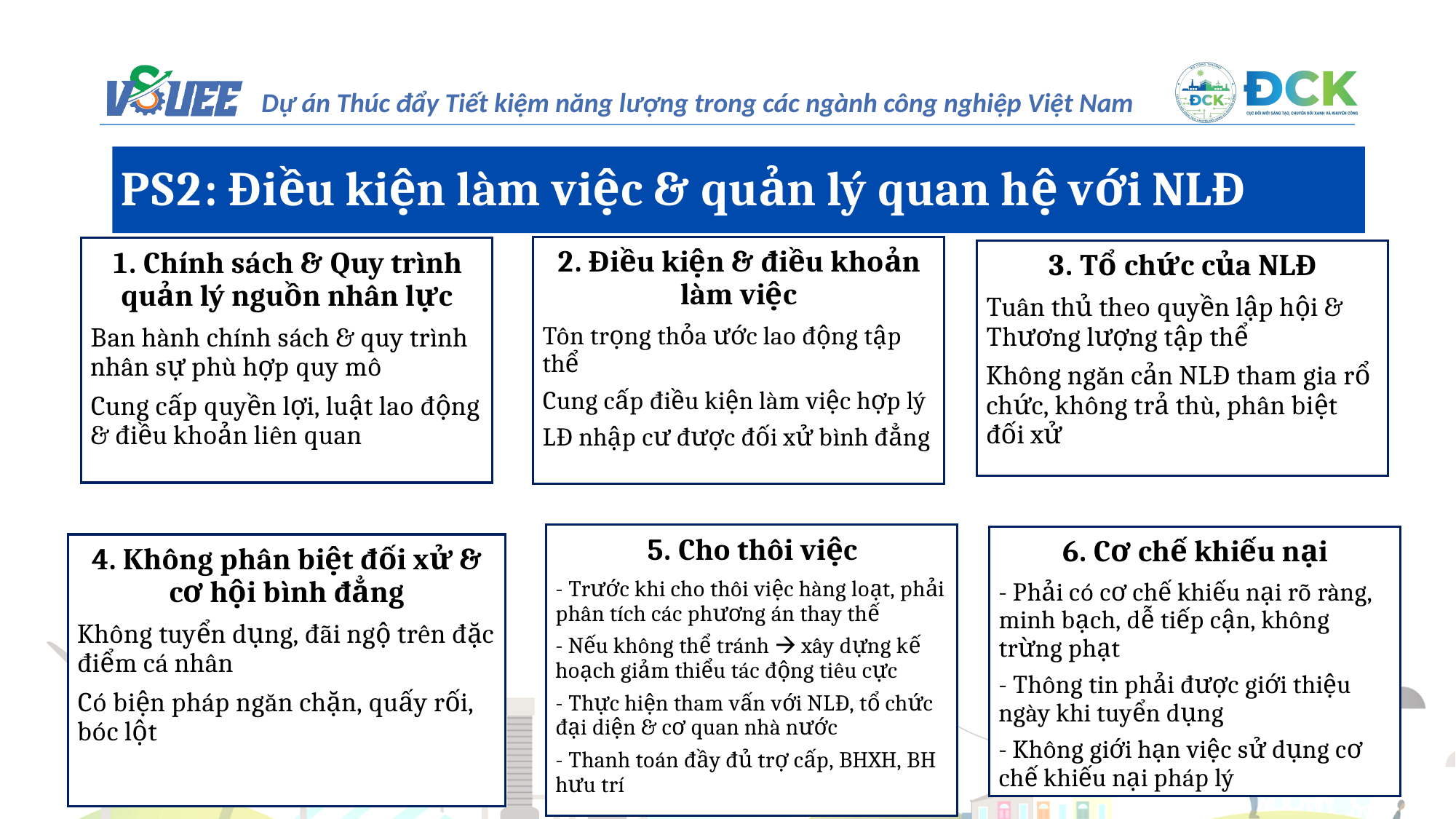

PS2: Điều kiện làm việc & quản lý quan hệ với NLĐ

2. Điều kiện & điều khoản làm việc
Tôn trọng thỏa ước lao động tập thể
Cung cấp điều kiện làm việc hợp lý
LĐ nhập cư được đối xử bình đẳng

1. Chính sách & Quy trình quản lý nguồn nhân lực
Ban hành chính sách & quy trình nhân sự phù hợp quy mô
Cung cấp quyền lợi, luật lao động & điều khoản liên quan

3. Tổ chức của NLĐ
Tuân thủ theo quyền lập hội & Thương lượng tập thể
Không ngăn cản NLĐ tham gia rổ chức, không trả thù, phân biệt đối xử

5. Cho thôi việc
- Trước khi cho thôi việc hàng loạt, phải phân tích các phương án thay thế
- Nếu không thể tránh 🡪 xây dựng kế hoạch giảm thiểu tác động tiêu cực
- Thực hiện tham vấn với NLĐ, tổ chức đại diện & cơ quan nhà nước
- Thanh toán đầy đủ trợ cấp, BHXH, BH hưu trí

6. Cơ chế khiếu nại
- Phải có cơ chế khiếu nại rõ ràng, minh bạch, dễ tiếp cận, không trừng phạt
- Thông tin phải được giới thiệu ngày khi tuyển dụng
- Không giới hạn việc sử dụng cơ chế khiếu nại pháp lý

4. Không phân biệt đối xử & cơ hội bình đẳng
Không tuyển dụng, đãi ngộ trên đặc điểm cá nhân
Có biện pháp ngăn chặn, quấy rối, bóc lột
20